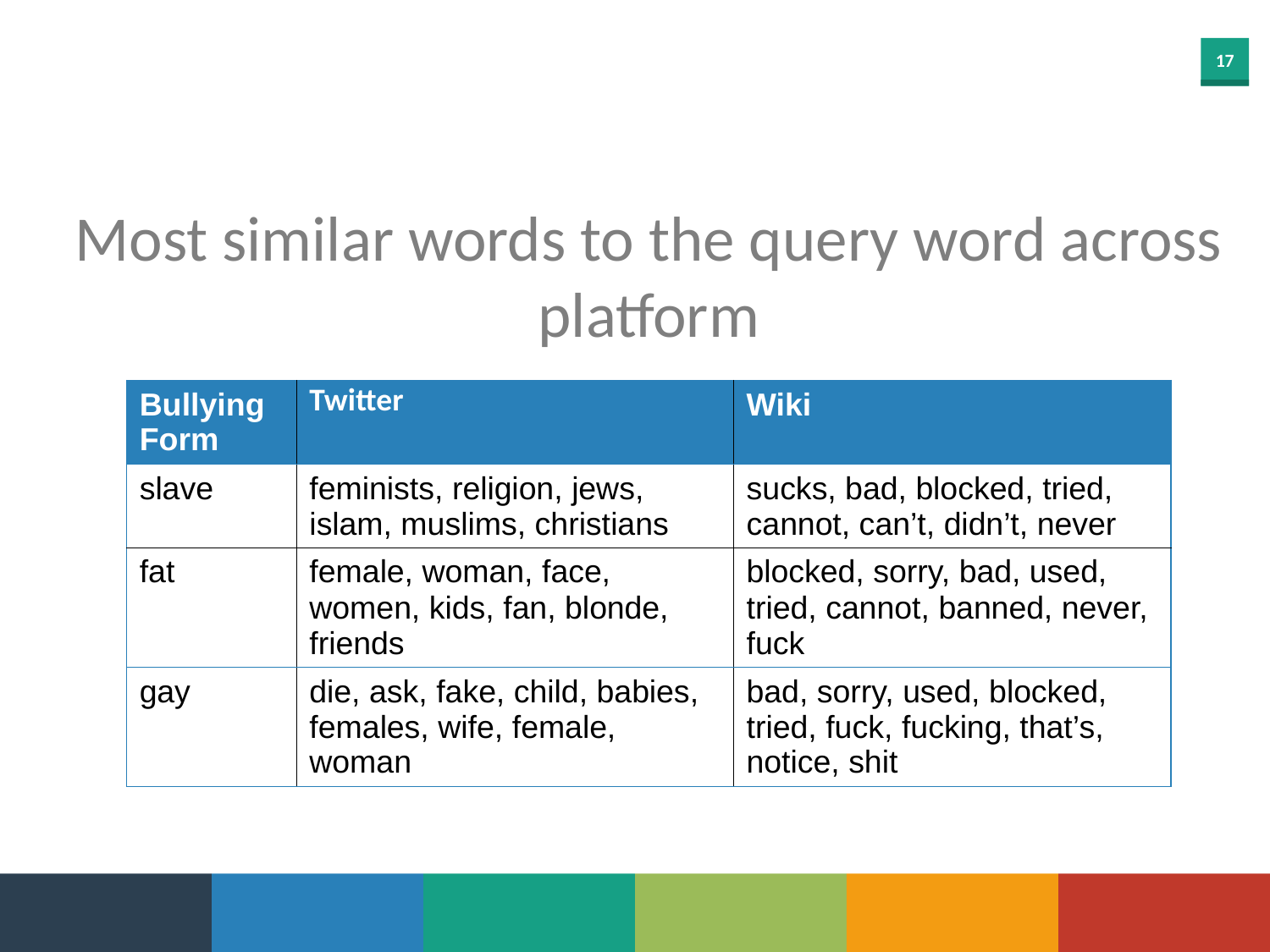

Most similar words to the query word across platform
| Bullying Form | Twitter | Wiki |
| --- | --- | --- |
| slave | feminists, religion, jews, islam, muslims, christians | sucks, bad, blocked, tried, cannot, can’t, didn’t, never |
| fat | female, woman, face, women, kids, fan, blonde, friends | blocked, sorry, bad, used, tried, cannot, banned, never, fuck |
| gay | die, ask, fake, child, babies, females, wife, female, woman | bad, sorry, used, blocked, tried, fuck, fucking, that’s, notice, shit |